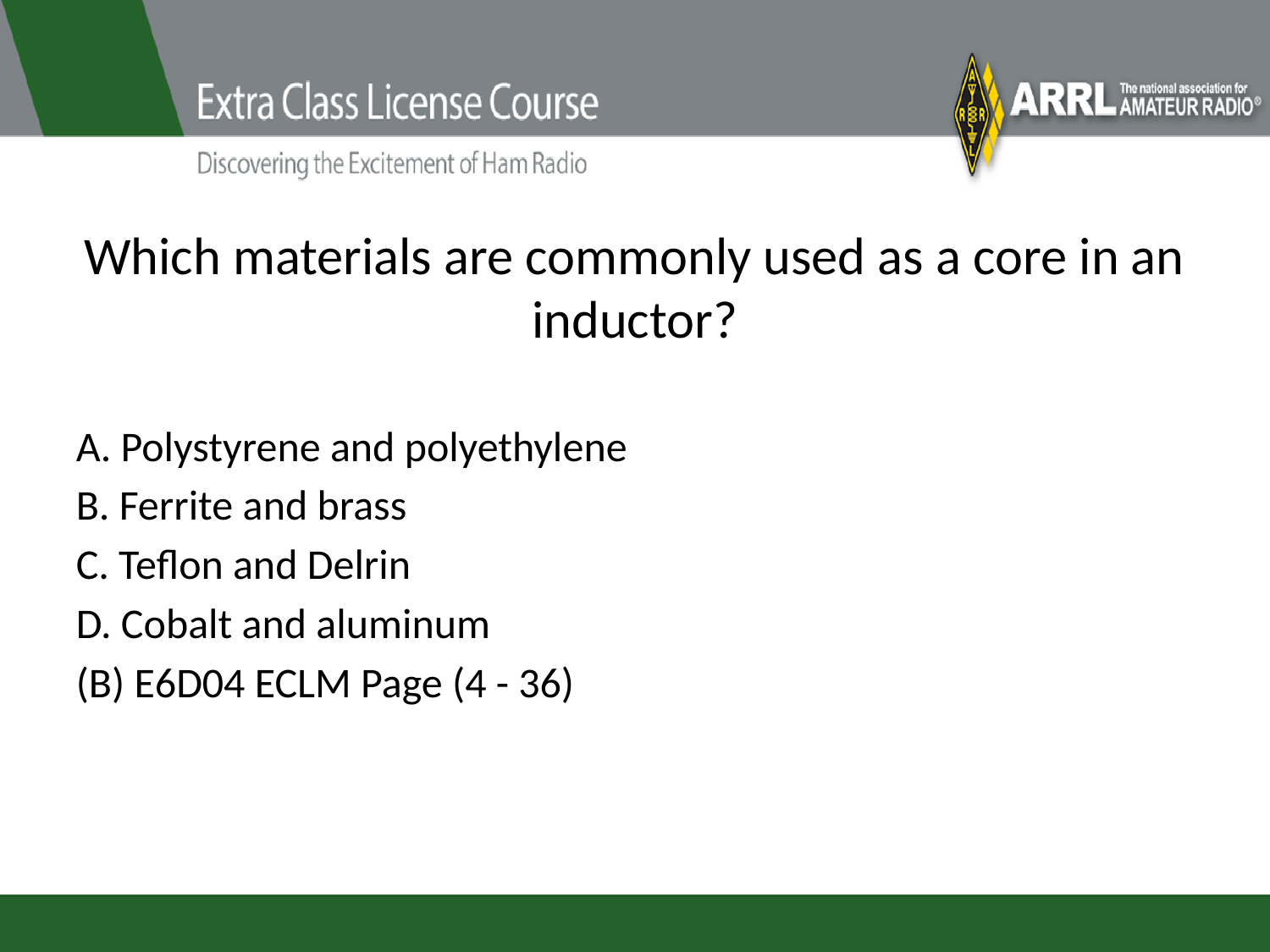

# Which materials are commonly used as a core in an inductor?
A. Polystyrene and polyethylene
B. Ferrite and brass
C. Teflon and Delrin
D. Cobalt and aluminum
(B) E6D04 ECLM Page (4 - 36)